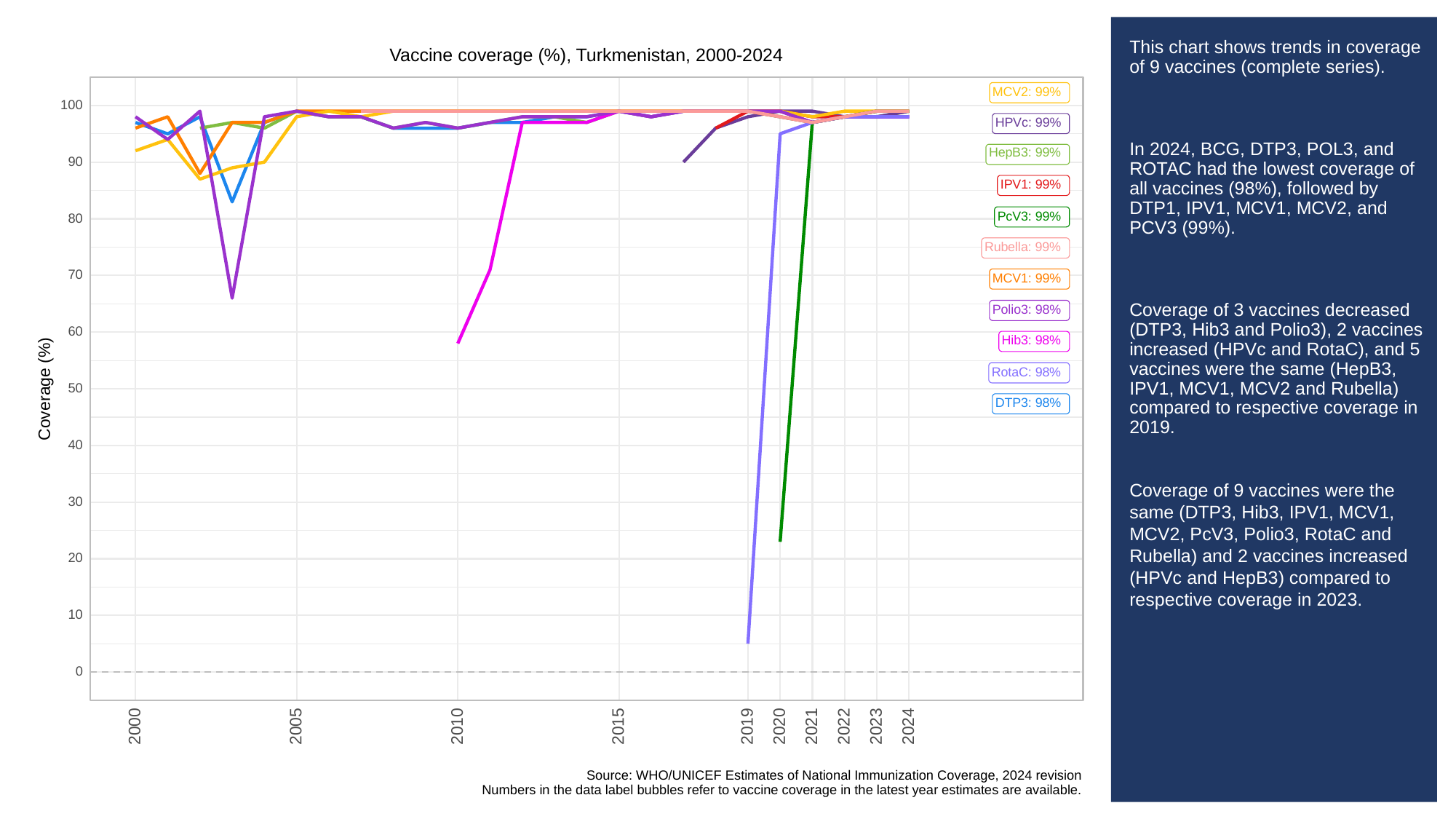

# This chart shows trends in coverage of 9 vaccines (complete series).

In 2024, BCG, DTP3, POL3, and ROTAC had the lowest coverage of all vaccines (98%), followed by DTP1, IPV1, MCV1, MCV2, and PCV3 (99%).

Coverage of 3 vaccines decreased (DTP3, Hib3 and Polio3), 2 vaccines increased (HPVc and RotaC), and 5 vaccines were the same (HepB3, IPV1, MCV1, MCV2 and Rubella) compared to respective coverage in 2019.

Coverage of 9 vaccines were the same (DTP3, Hib3, IPV1, MCV1, MCV2, PcV3, Polio3, RotaC and Rubella) and 2 vaccines increased (HPVc and HepB3) compared to respective coverage in 2023.

Vaccine coverage (%), Turkmenistan, 2000-2024

MCV2: 99%

100

HPVc: 99%

HepB3: 99%
90

IPV1: 99%

PcV3: 99%
80

Rubella: 99%

70
MCV1: 99%

Polio3: 98%
60

Hib3: 98%

RotaC: 98%
Coverage (%)
50

DTP3: 98%

40

30

20

10

0

2023
2000
2005
2010
2015
2019
2020
2021
2022
2024
Source: WHO/UNICEF Estimates of National Immunization Coverage, 2024 revision
Numbers in the data label bubbles refer to vaccine coverage in the latest year estimates are available.